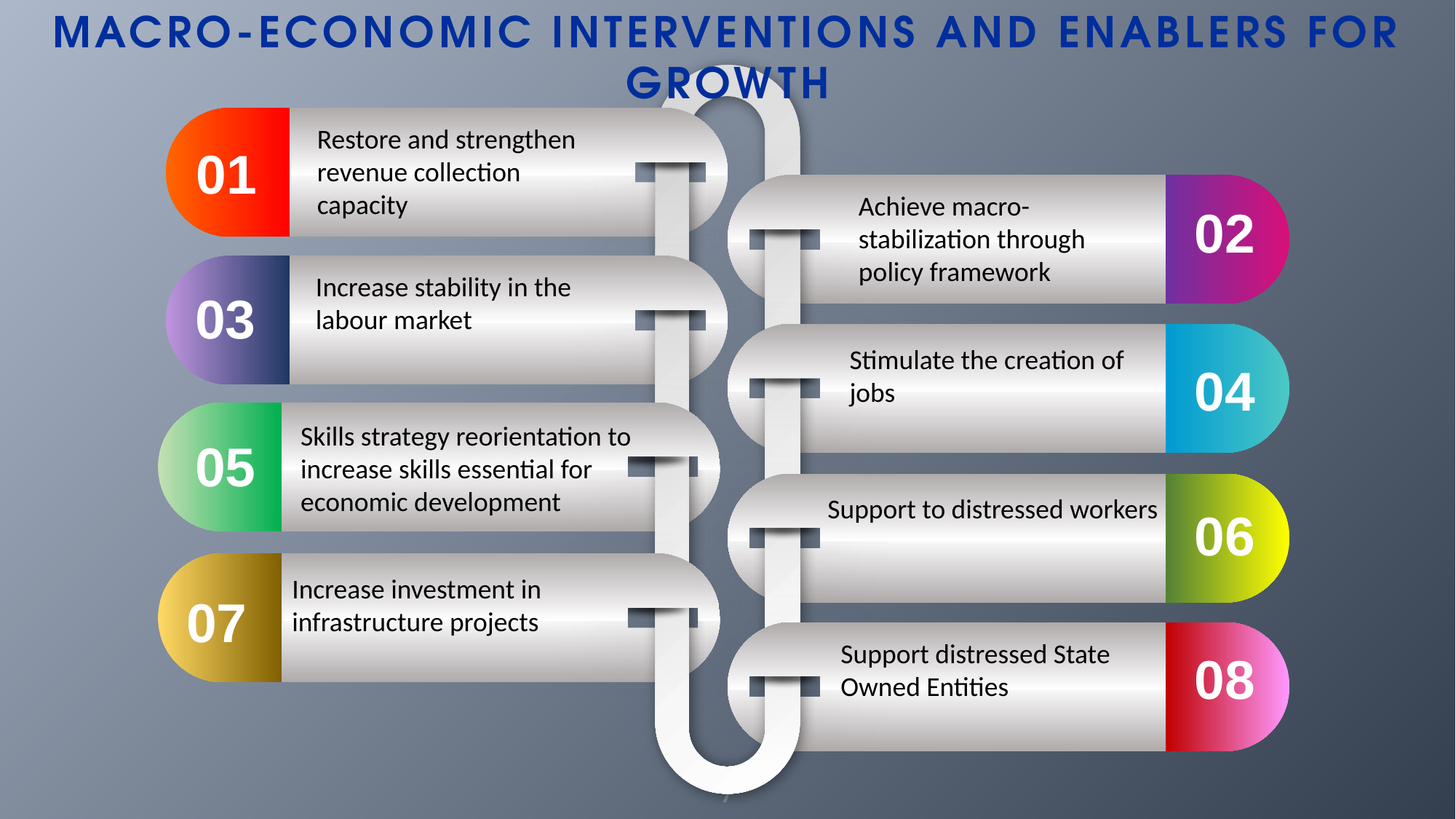

MACRO-ECONOMIC INTERVENTIONS AND ENABLERS FOR GROWTH

Restore and strengthen revenue collection capacity
01

Achieve macro-stabilization through policy framework
02

Increase stability in the labour market
03

Stimulate the creation of jobs
04

Skills strategy reorientation to increase skills essential for economic development
05

Support to distressed workers
06

Increase investment in infrastructure projects
07

Support distressed State Owned Entities
08

7